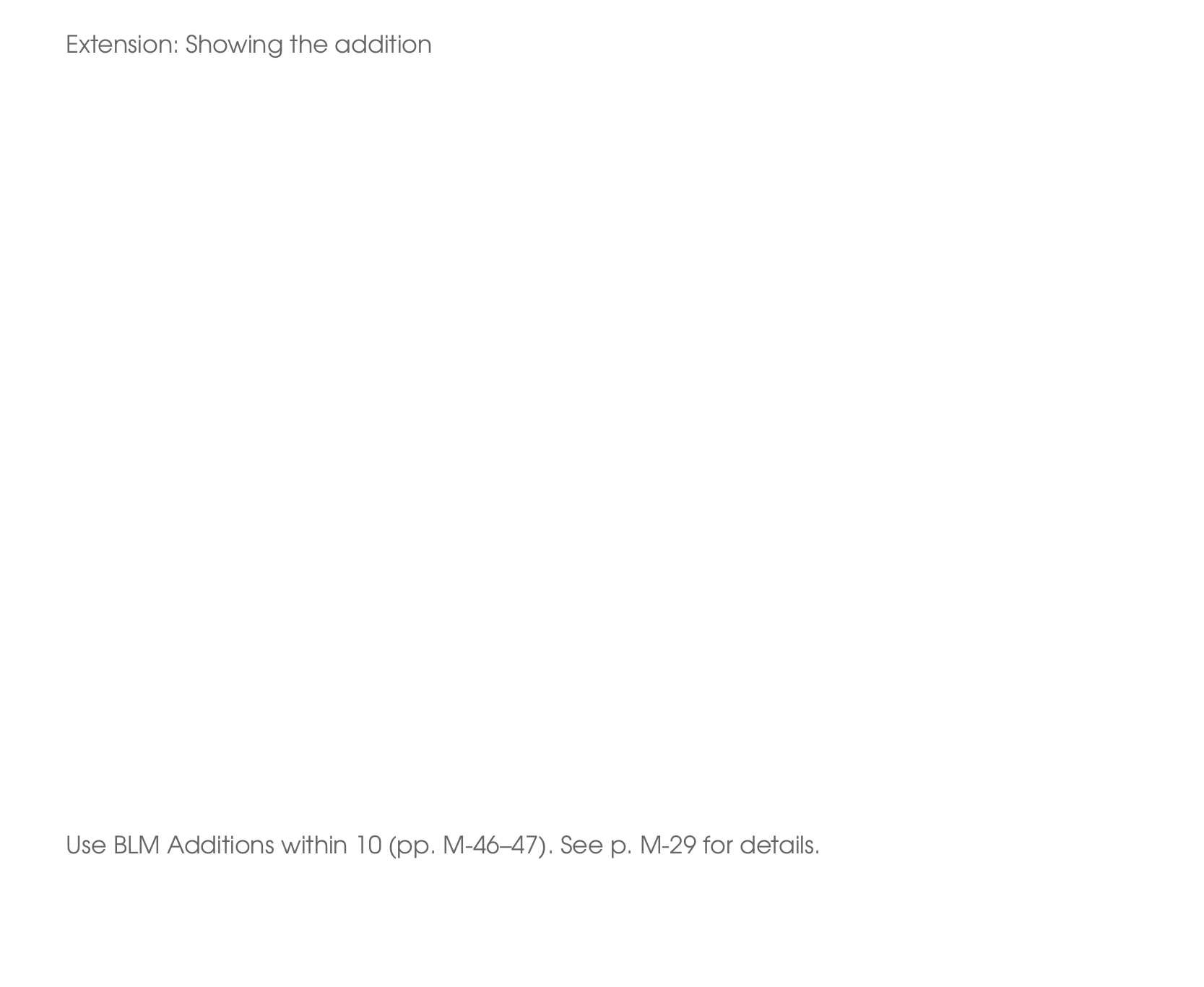

Extension: Showing the addition
Use BLM Additions within 10 (pp. M-46–47). See p. M-29 for details.